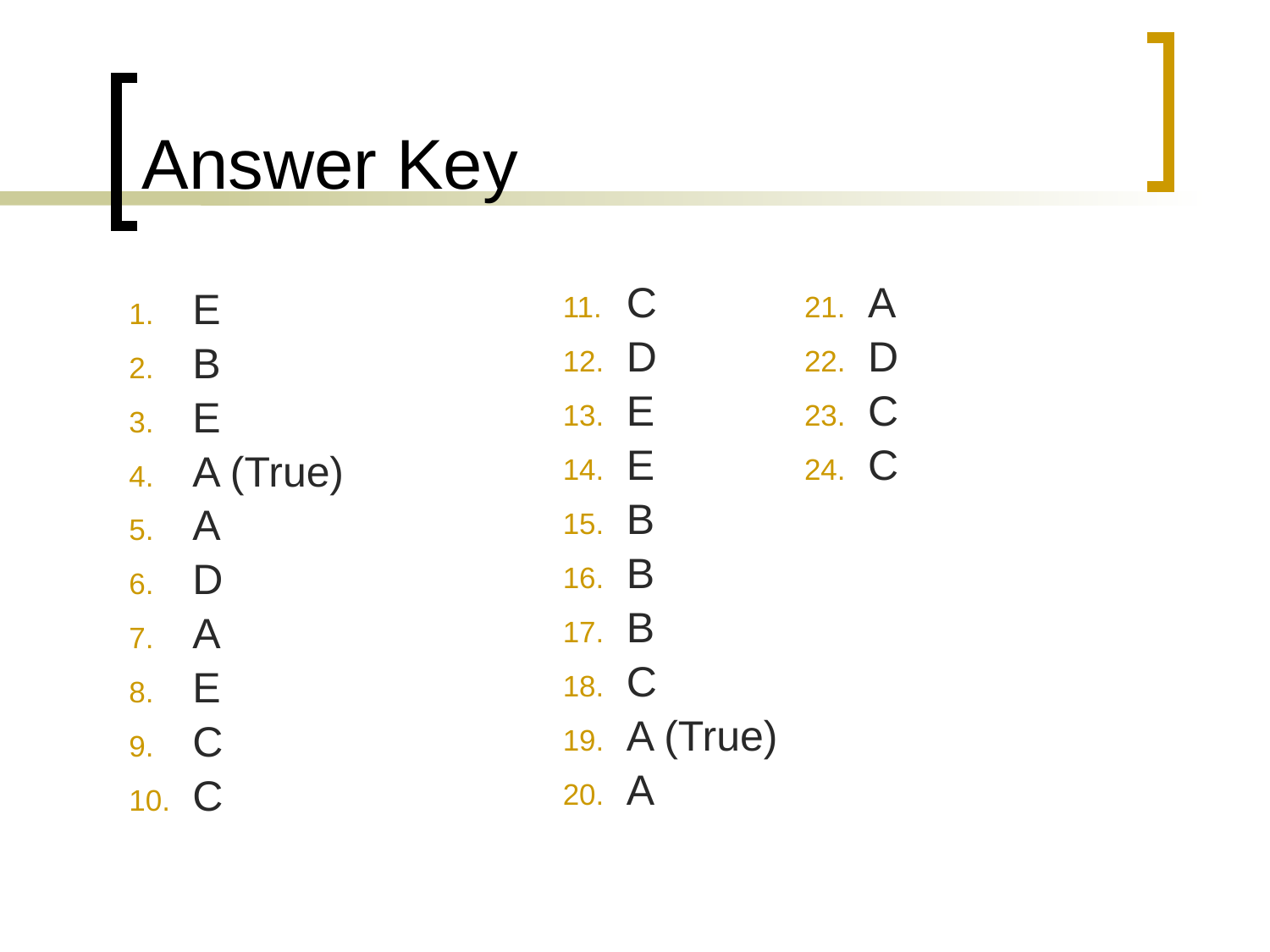

# Answer Key

E
B
E
A (True)
A
D
A
E
C
C

C
D
E
E
B
B
B
C
A (True)
A

A
D
C
C